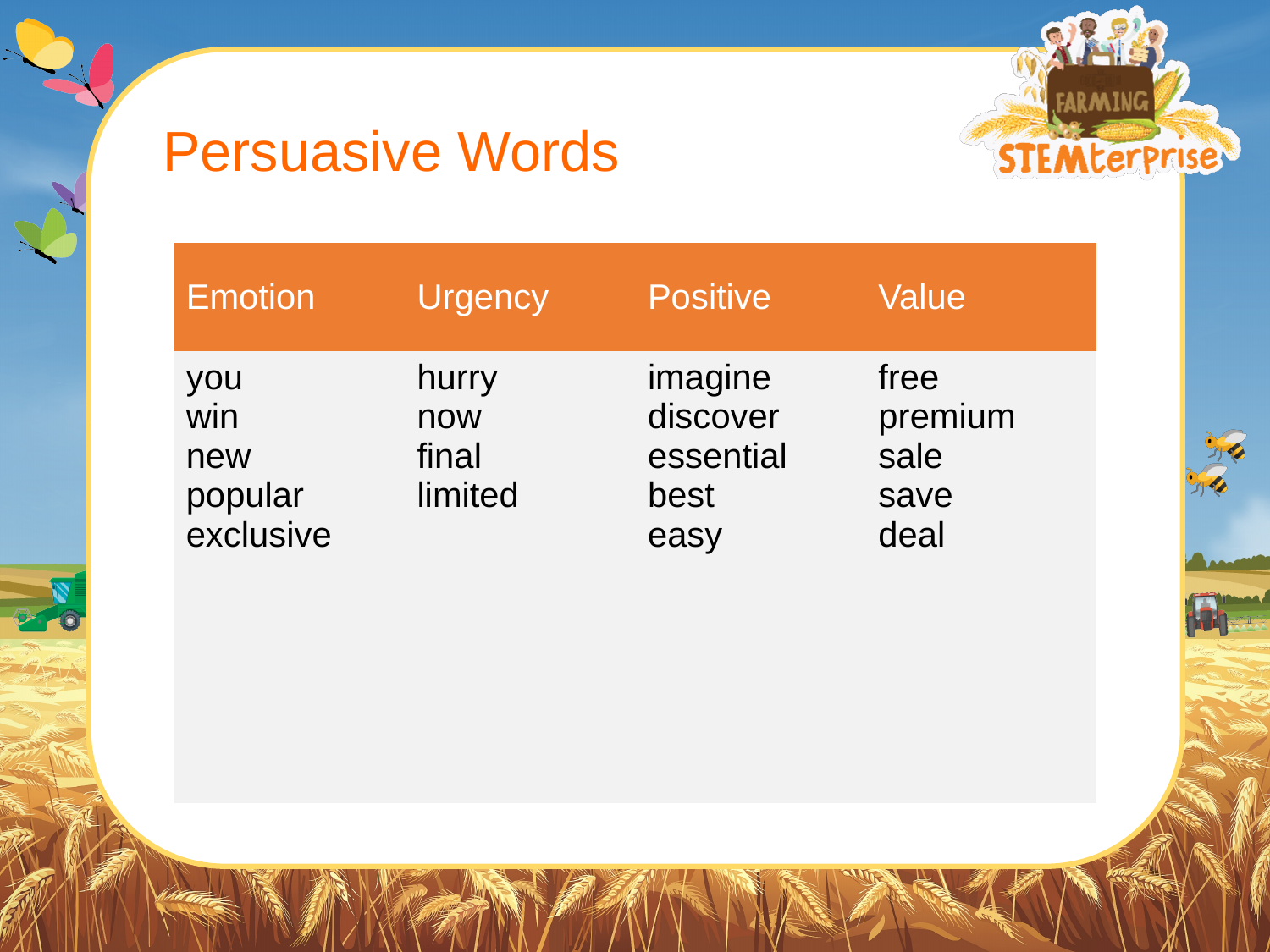

# Persuasive Words
| Emotion | Urgency | Positive | Value |
| --- | --- | --- | --- |
| you win new popular exclusive | hurry now final limited | imagine discover essential best easy | free premium sale save deal |